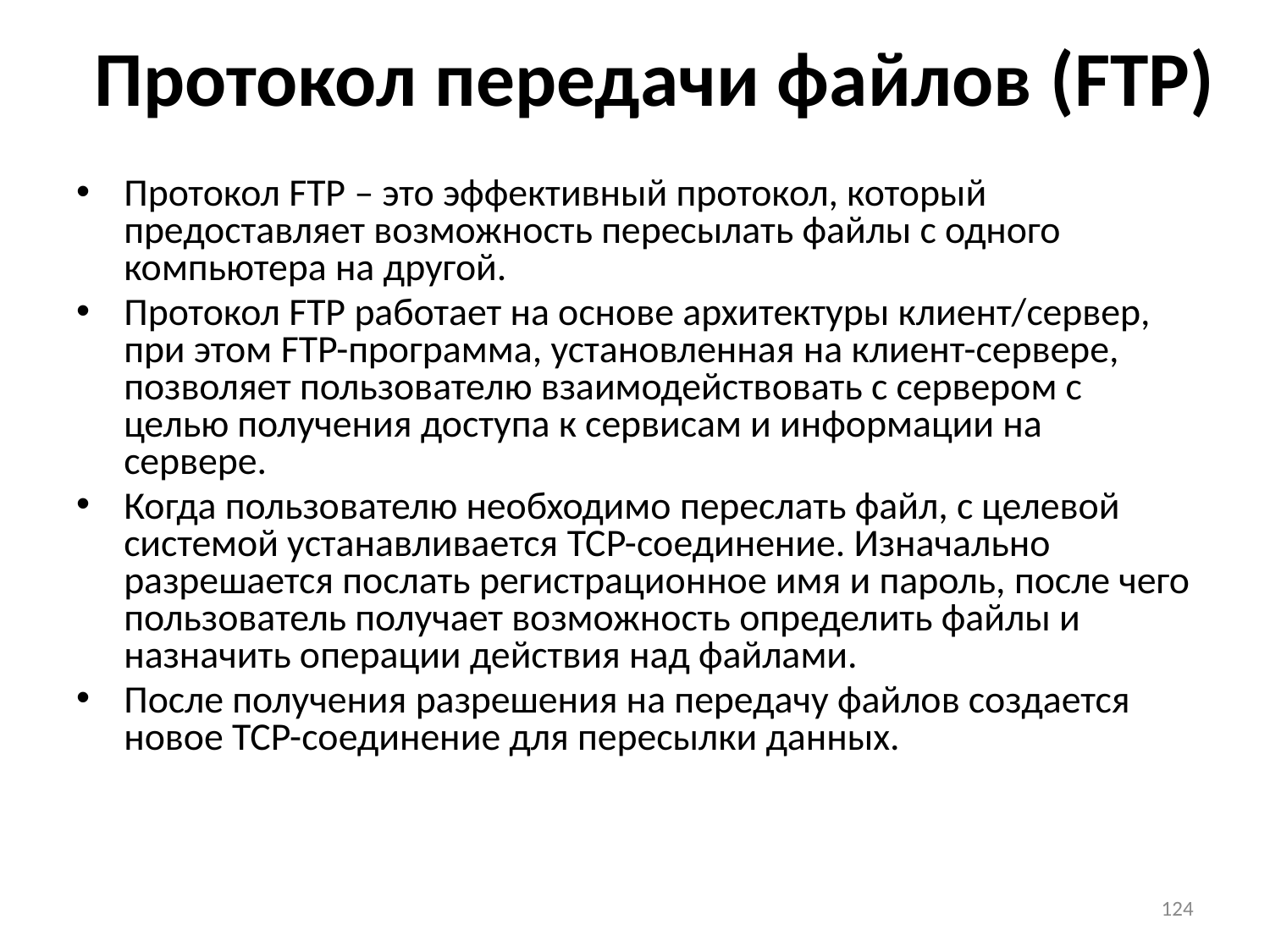

# Протокол передачи файлов (FTP)
Протокол FTP – это эффективный протокол, который предоставляет возможность пересылать файлы с одного компьютера на другой.
Протокол FTP работает на основе архитектуры клиент/сервер, при этом FTP-программа, установленная на клиент-сервере, позволяет пользователю взаимодействовать с сервером с целью получения доступа к сервисам и информации на сервере.
Когда пользователю необходимо переслать файл, с целевой системой устанавливается TCP-соединение. Изначально разрешается послать регистрационное имя и пароль, после чего пользователь получает возможность определить файлы и назначить операции действия над файлами.
После получения разрешения на передачу файлов создается новое TCP-соединение для пересылки данных.
124